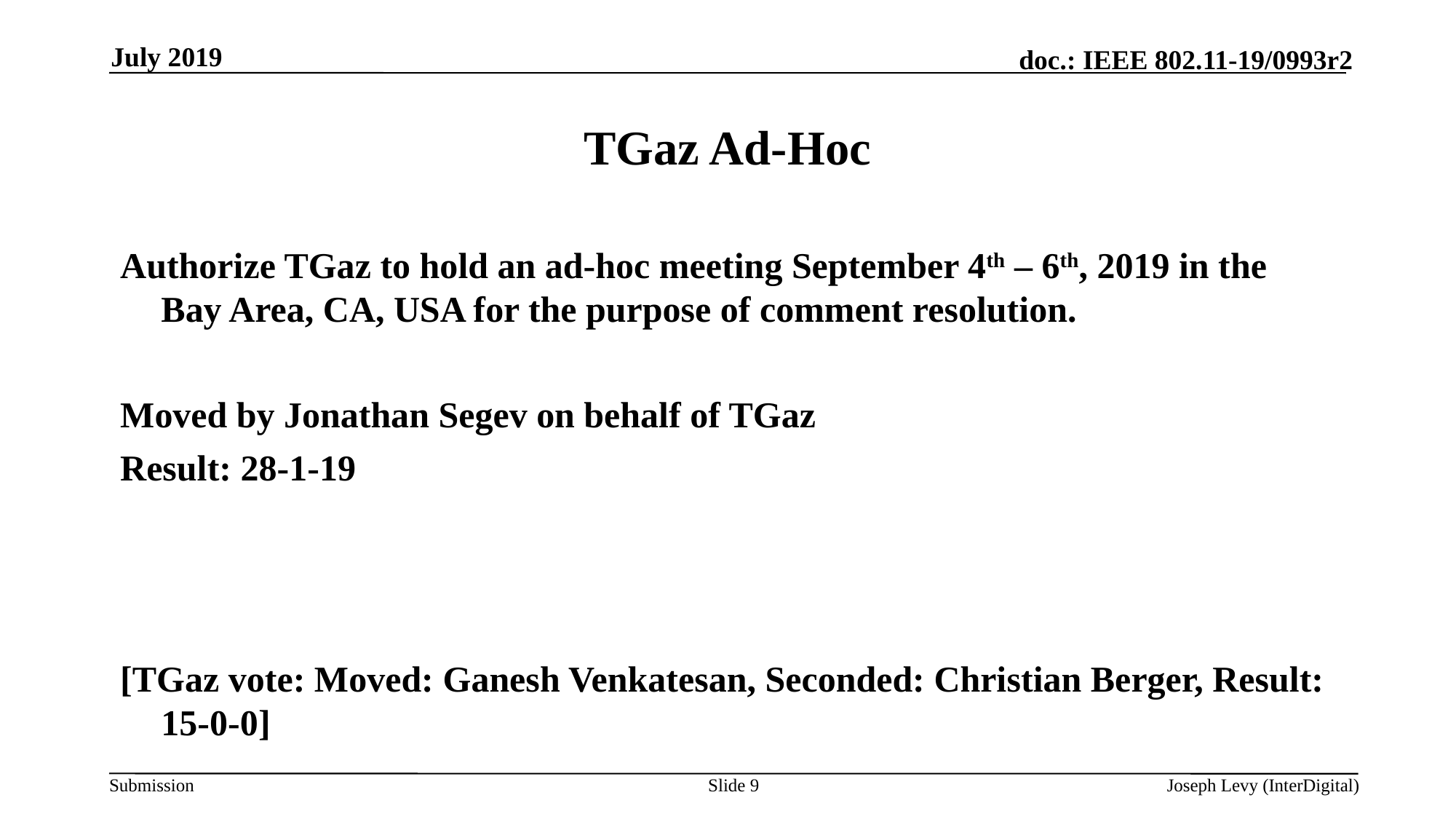

July 2019
# TGaz Ad-Hoc
Authorize TGaz to hold an ad-hoc meeting September 4th – 6th, 2019 in the Bay Area, CA, USA for the purpose of comment resolution.

Moved by Jonathan Segev on behalf of TGaz
Result: 28-1-19

[TGaz vote: Moved: Ganesh Venkatesan, Seconded: Christian Berger, Result: 15-0-0]

Slide 9
Joseph Levy (InterDigital)